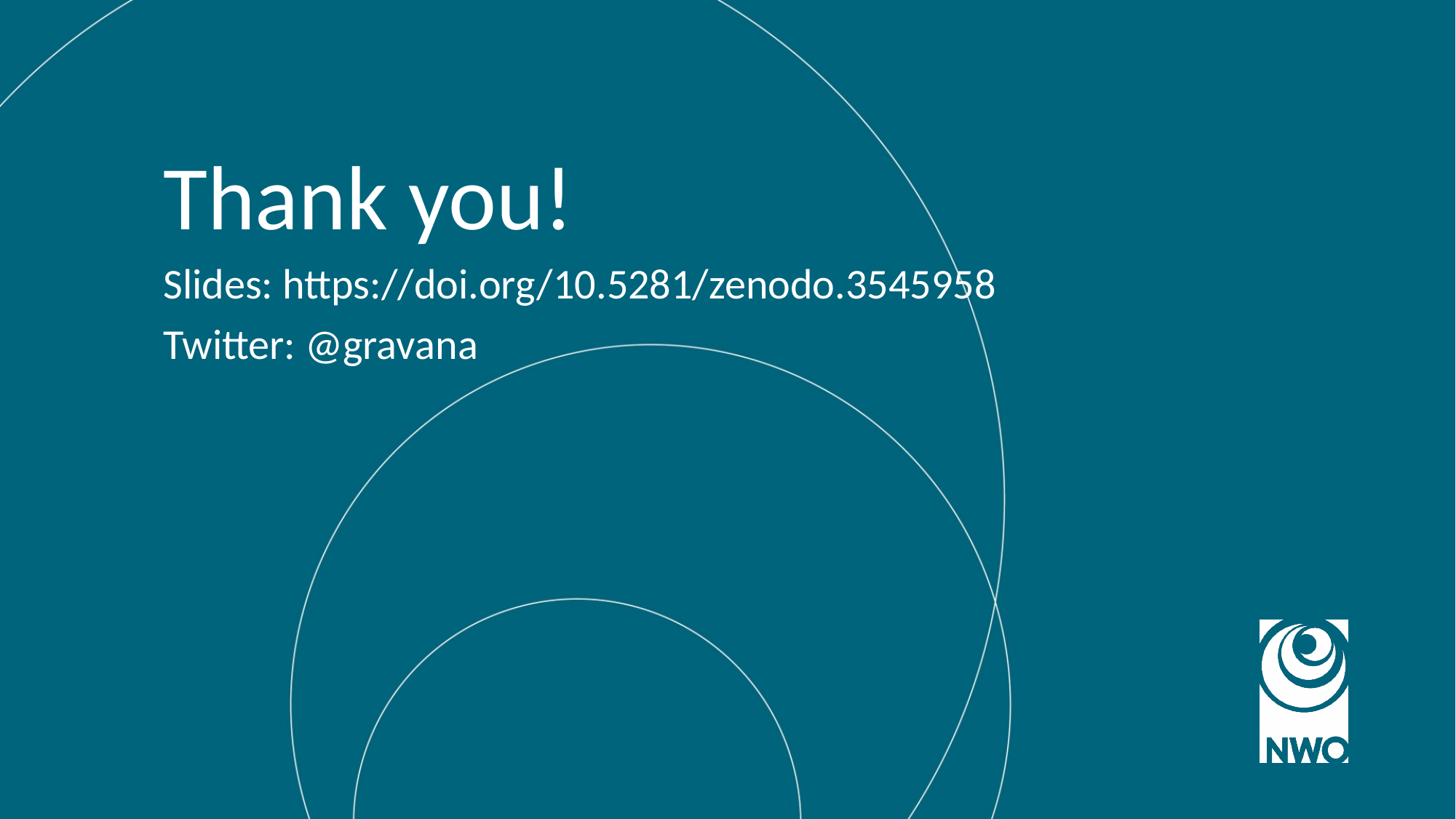

# Thank you!
Slides: https://doi.org/10.5281/zenodo.3545958
Twitter: @gravana

34
Invoegen > Koptekst en voettekst
21/11/19